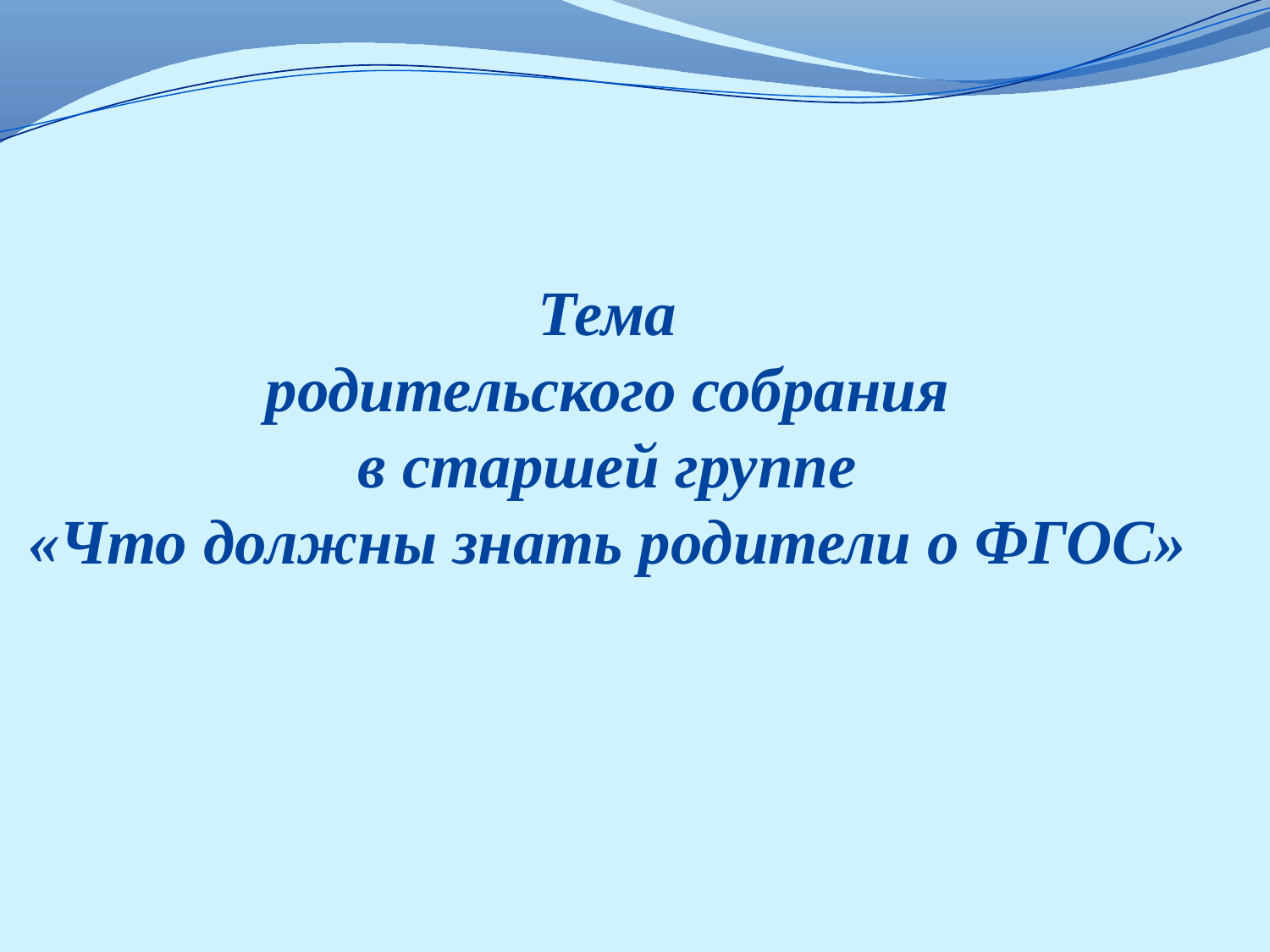

Тема
 родительского собрания
в старшей группе
«Что должны знать родители о ФГОС»